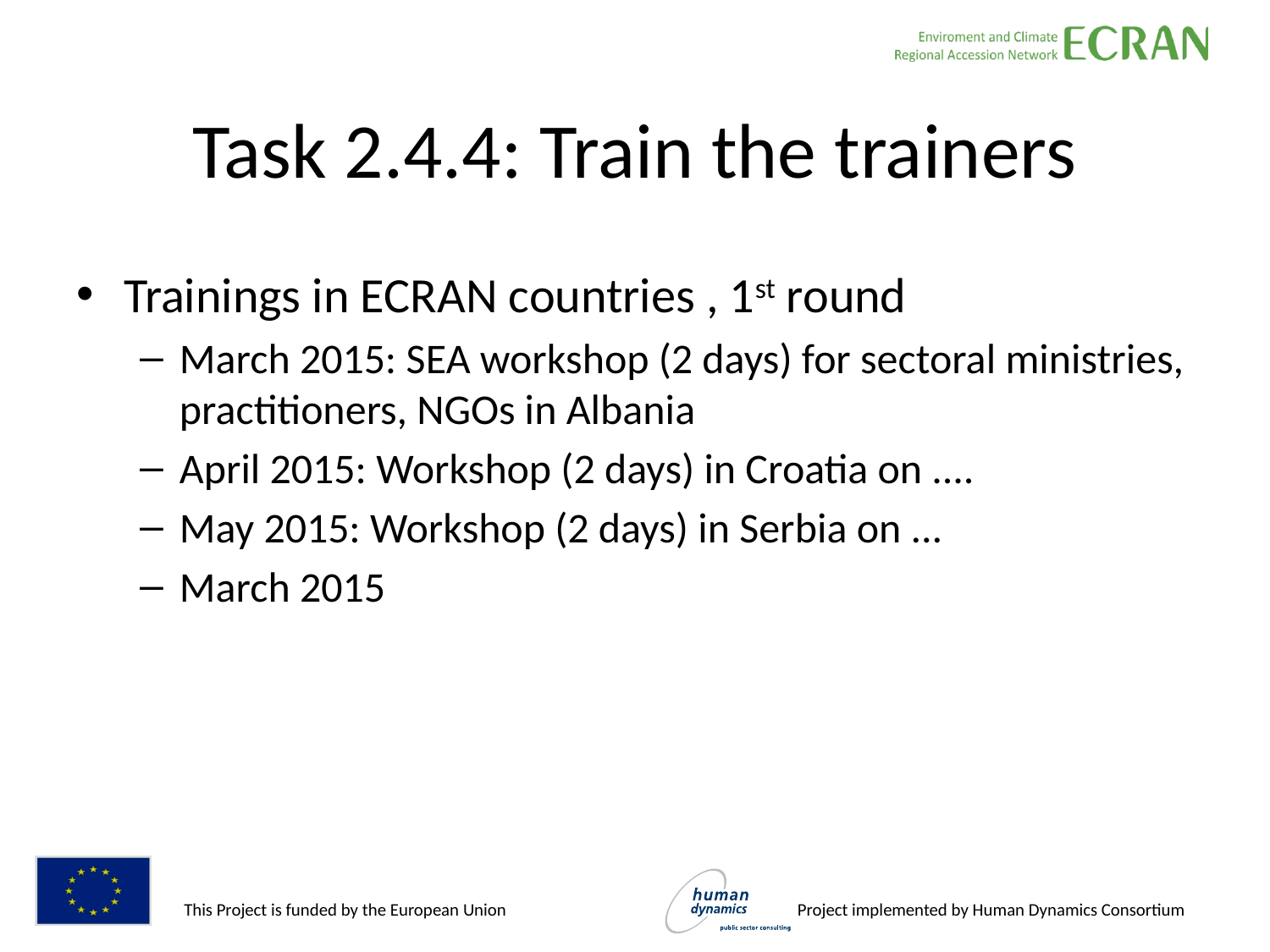

# Task 2.4.4: Train the trainers
Trainings in ECRAN countries , 1st round
March 2015: SEA workshop (2 days) for sectoral ministries, practitioners, NGOs in Albania
April 2015: Workshop (2 days) in Croatia on ....
May 2015: Workshop (2 days) in Serbia on ...
March 2015